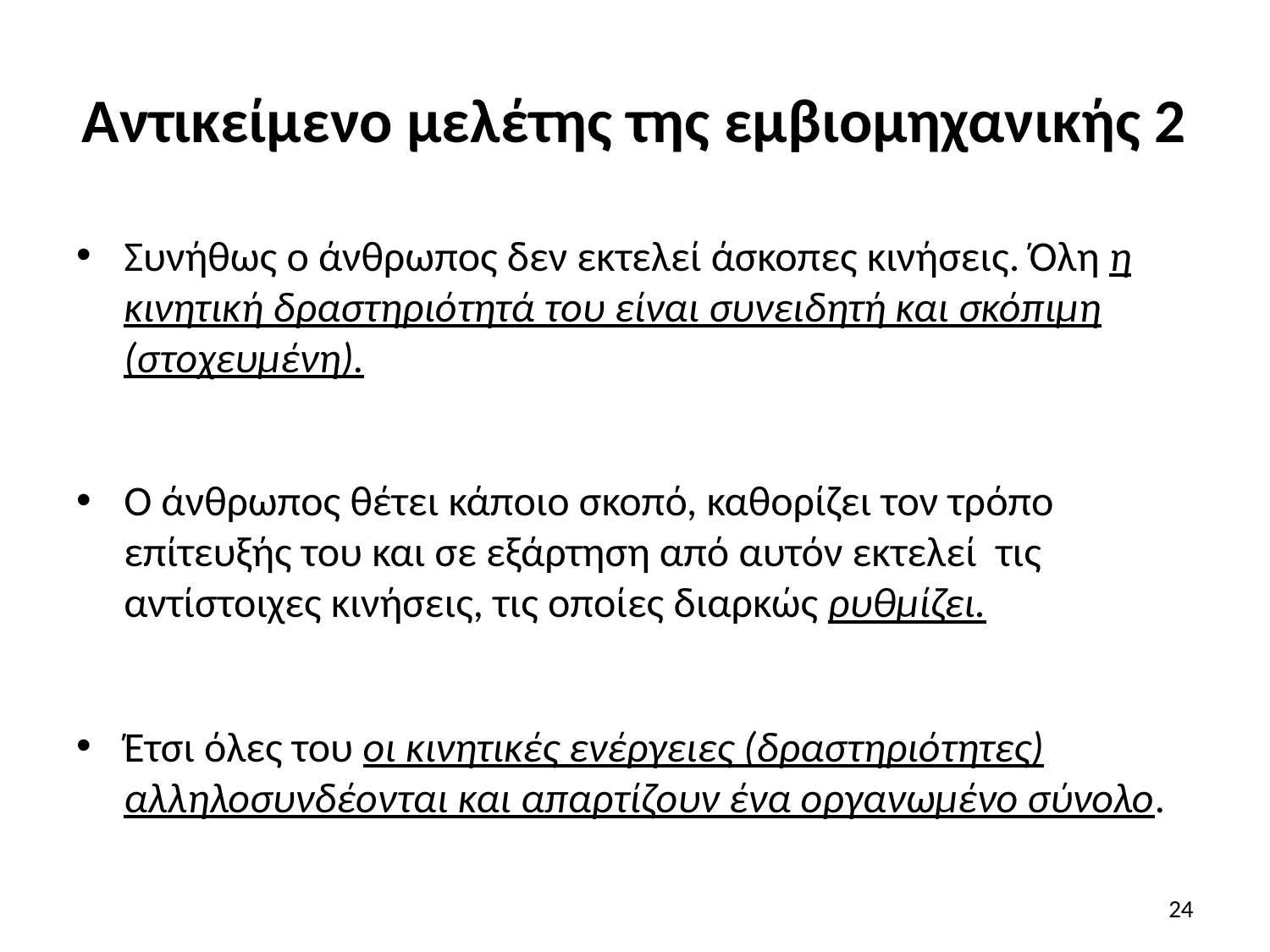

# Αντικείμενο μελέτης της εμβιομηχανικής 2
Συνήθως ο άνθρωπος δεν εκτελεί άσκοπες κινήσεις. Όλη η κινητική δραστηριότητά του είναι συνειδητή και σκόπιμη (στοχευμένη).

Ο άνθρωπος θέτει κάποιο σκοπό, καθορίζει τον τρόπο επίτευξής του και σε εξάρτηση από αυτόν εκτελεί  τις αντίστοιχες κινήσεις, τις οποίες διαρκώς ρυθμίζει.

Έτσι όλες του οι κινητικές ενέργειες (δραστηριότητες) αλληλοσυνδέονται και απαρτίζουν ένα οργανωμένο σύνολο.
24